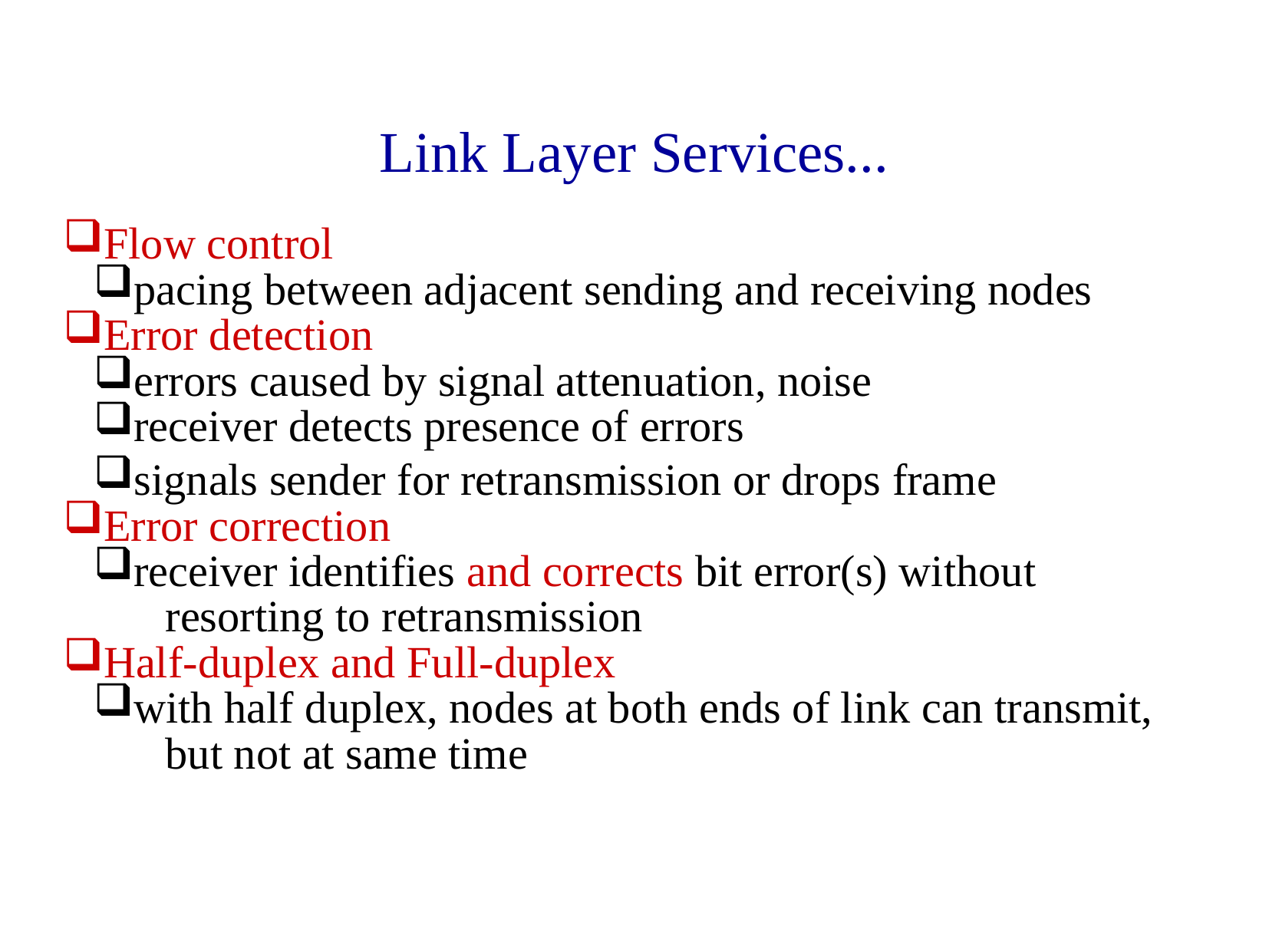

Link Layer Services...
Flow control
pacing between adjacent sending and receiving nodes
Error detection
errors caused by signal attenuation, noise
receiver detects presence of errors
signals sender for retransmission or drops frame
Error correction
receiver identifies and corrects bit error(s) without
    resorting to retransmission
Half-duplex and Full-duplex
with half duplex, nodes at both ends of link can transmit,
    but not at same time